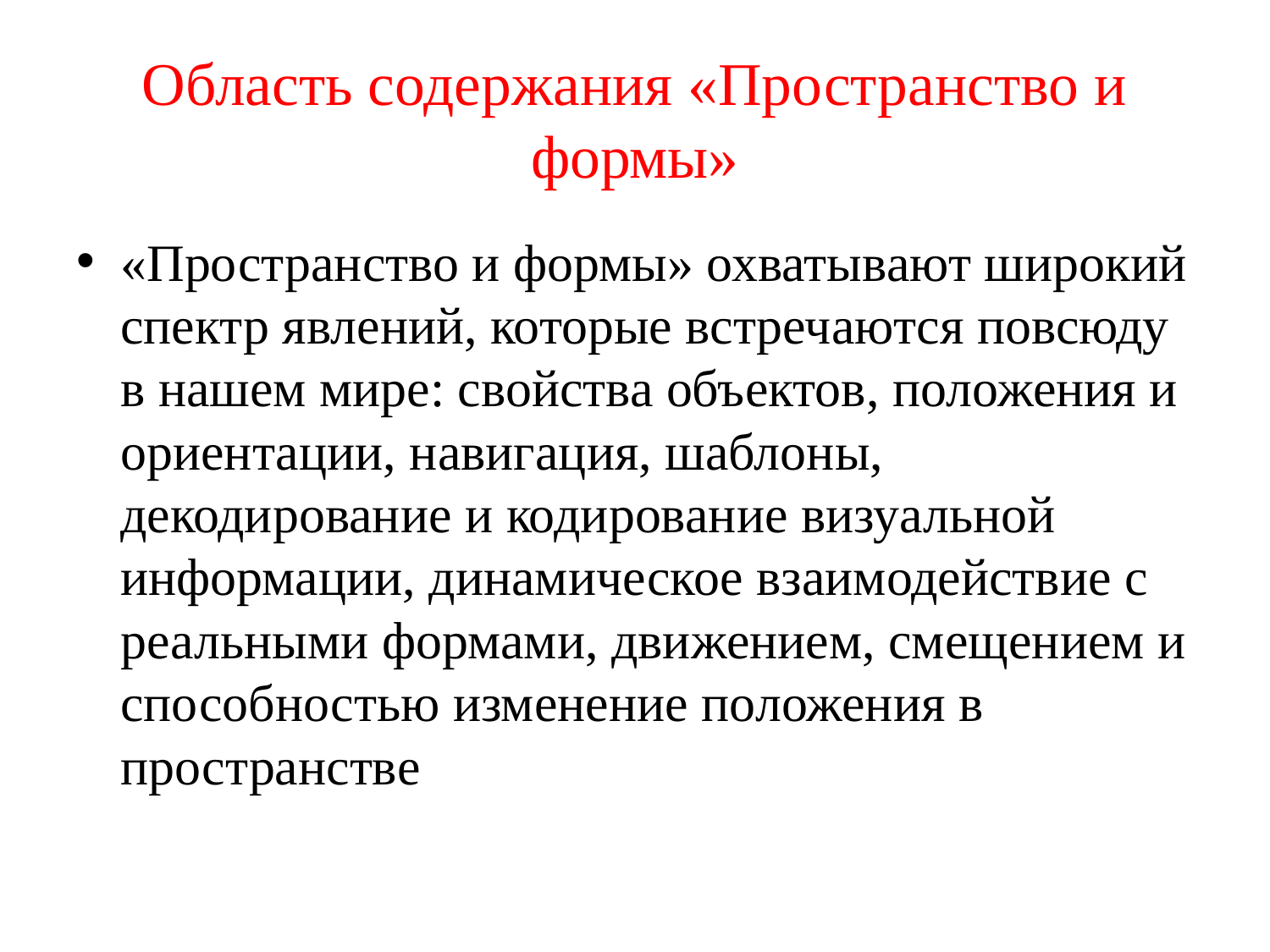

# Область содержания «Пространство и формы»
«Пространство и формы» охватывают широкий спектр явлений, которые встречаются повсюду в нашем мире: свойства объектов, положения и ориентации, навигация, шаблоны, декодирование и кодирование визуальной информации, динамическое взаимодействие с реальными формами, движением, смещением и способностью изменение положения в пространстве